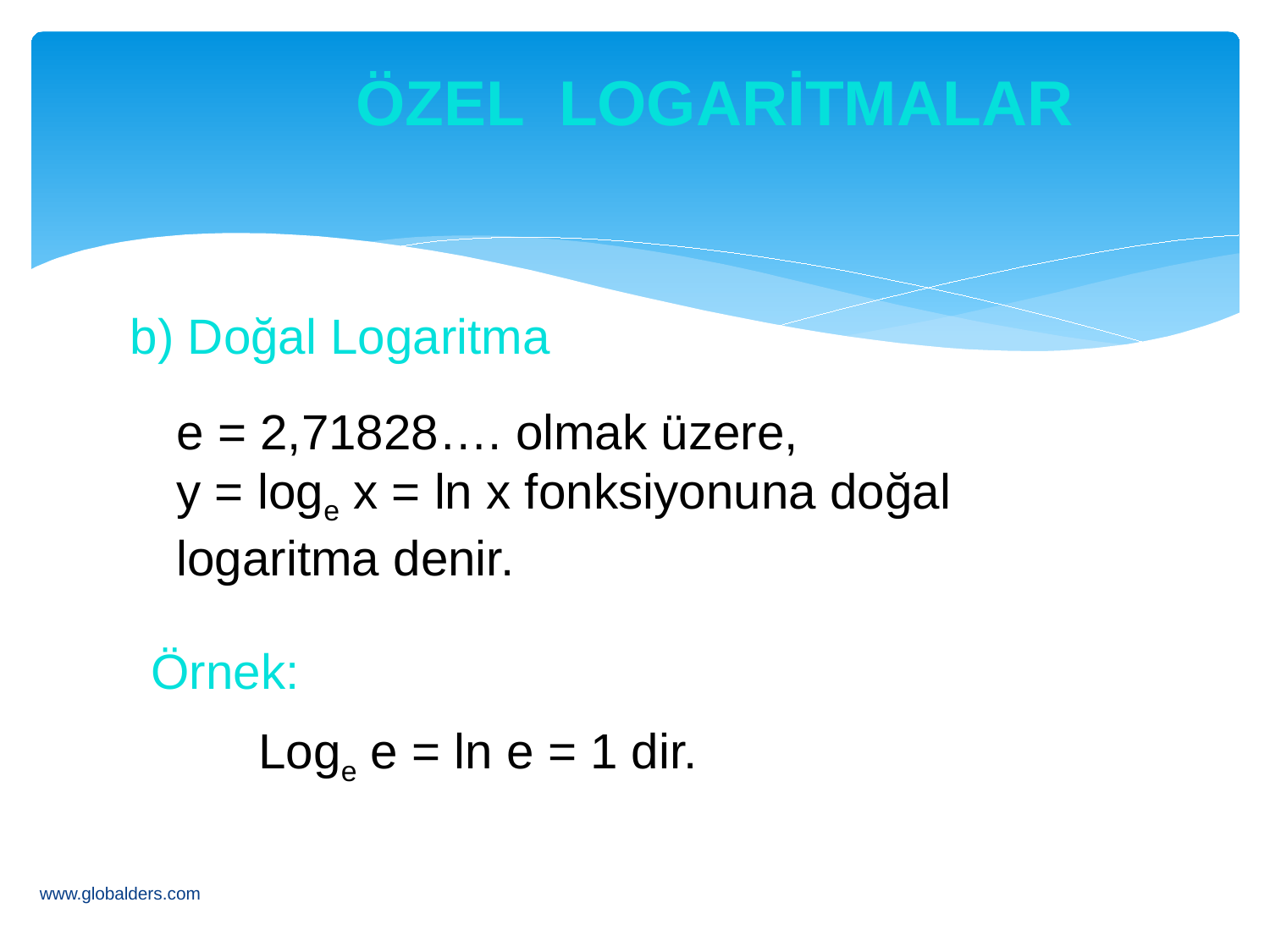

ÖZEL  LOGARİTMALAR
b) Doğal Logaritma
e = 2,71828…. olmak üzere,
y = loge x = ln x fonksiyonuna doğal logaritma denir.
Örnek:
Loge e = ln e = 1 dir.
www.globalders.com